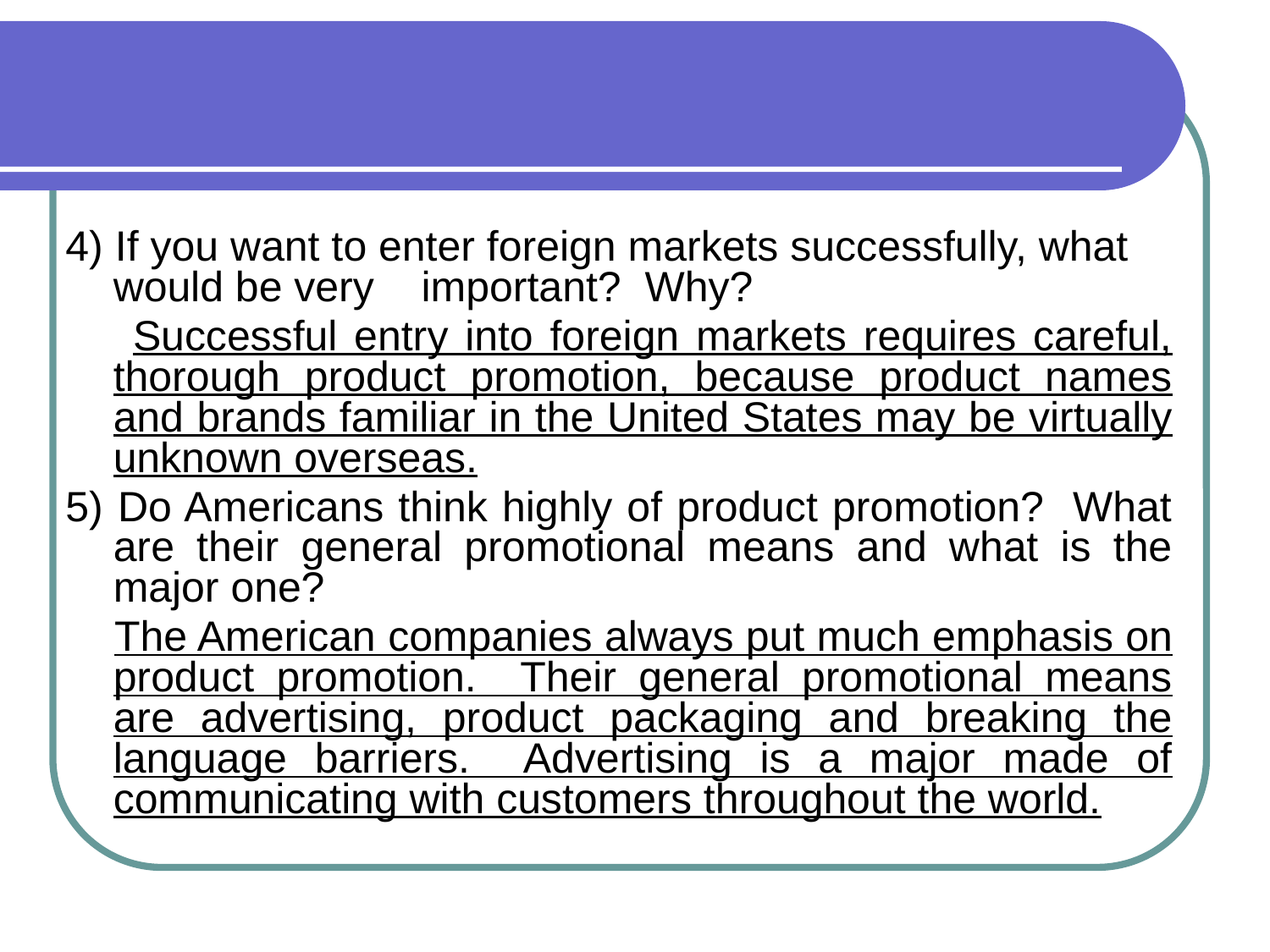

#
4) If you want to enter foreign markets successfully, what would be very    important?  Why?
    Successful entry into foreign markets requires careful, thorough product promotion, because product names and brands familiar in the United States may be virtually unknown overseas.
5) Do Americans think highly of product promotion?  What are their general promotional means and what is the major one?
    The American companies always put much emphasis on product promotion.  Their general promotional means are advertising, product packaging and breaking the language barriers.  Advertising is a major made of communicating with customers throughout the world.